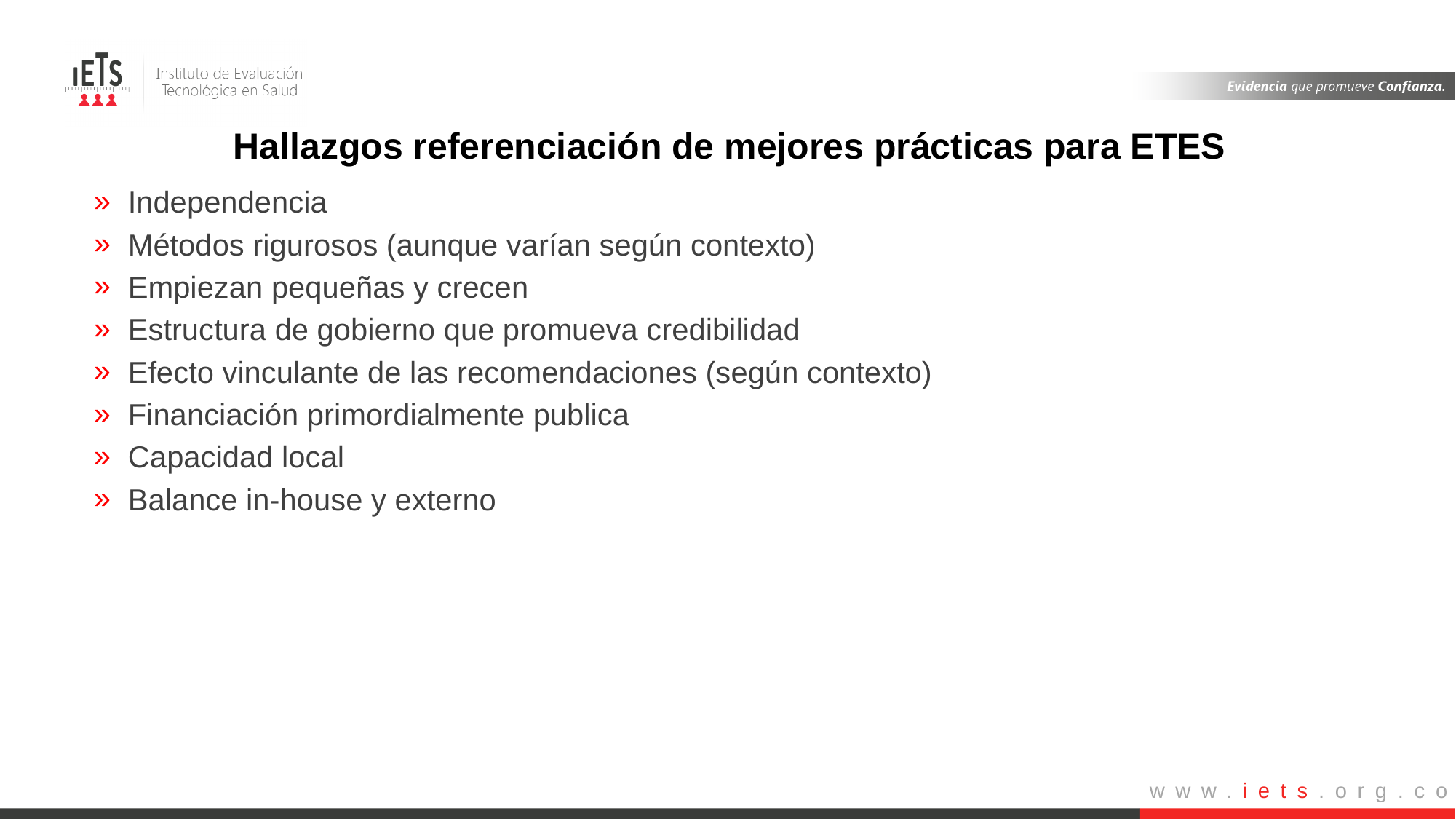

Hallazgos referenciación de mejores prácticas para ETES
Independencia
Métodos rigurosos (aunque varían según contexto)
Empiezan pequeñas y crecen
Estructura de gobierno que promueva credibilidad
Efecto vinculante de las recomendaciones (según contexto)
Financiación primordialmente publica
Capacidad local
Balance in-house y externo